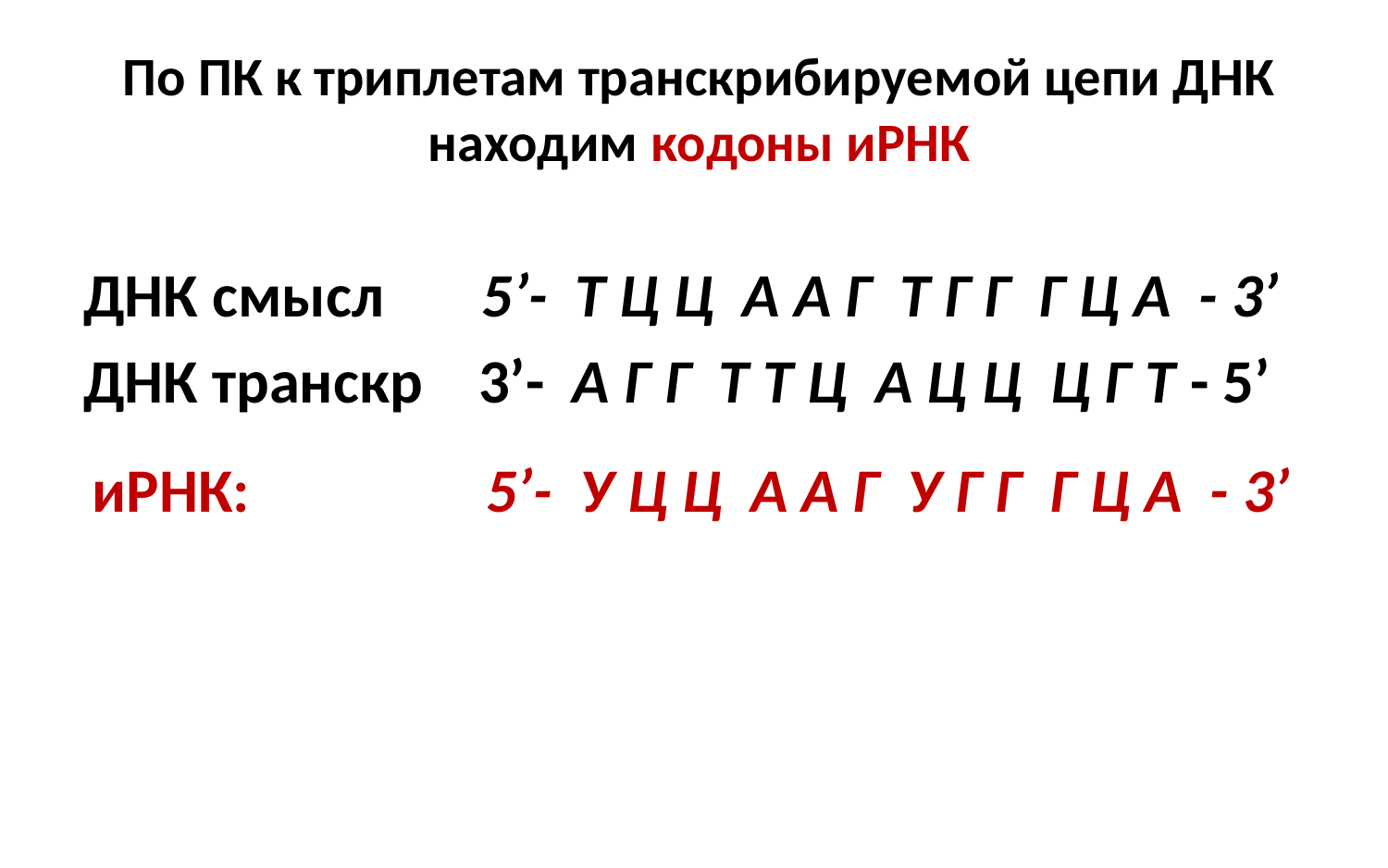

# По ПК к триплетам транскрибируемой цепи ДНК находим кодоны иРНК
ДНК смысл       5’-  Т Ц Ц  А А Г  Т Г Г  Г Ц А  - 3’
ДНК транскр    3’-  А Г Г  Т Т Ц  А Ц Ц  Ц Г Т - 5’

иРНК:                 5’-  У Ц Ц  А А Г  У Г Г  Г Ц А  - 3’